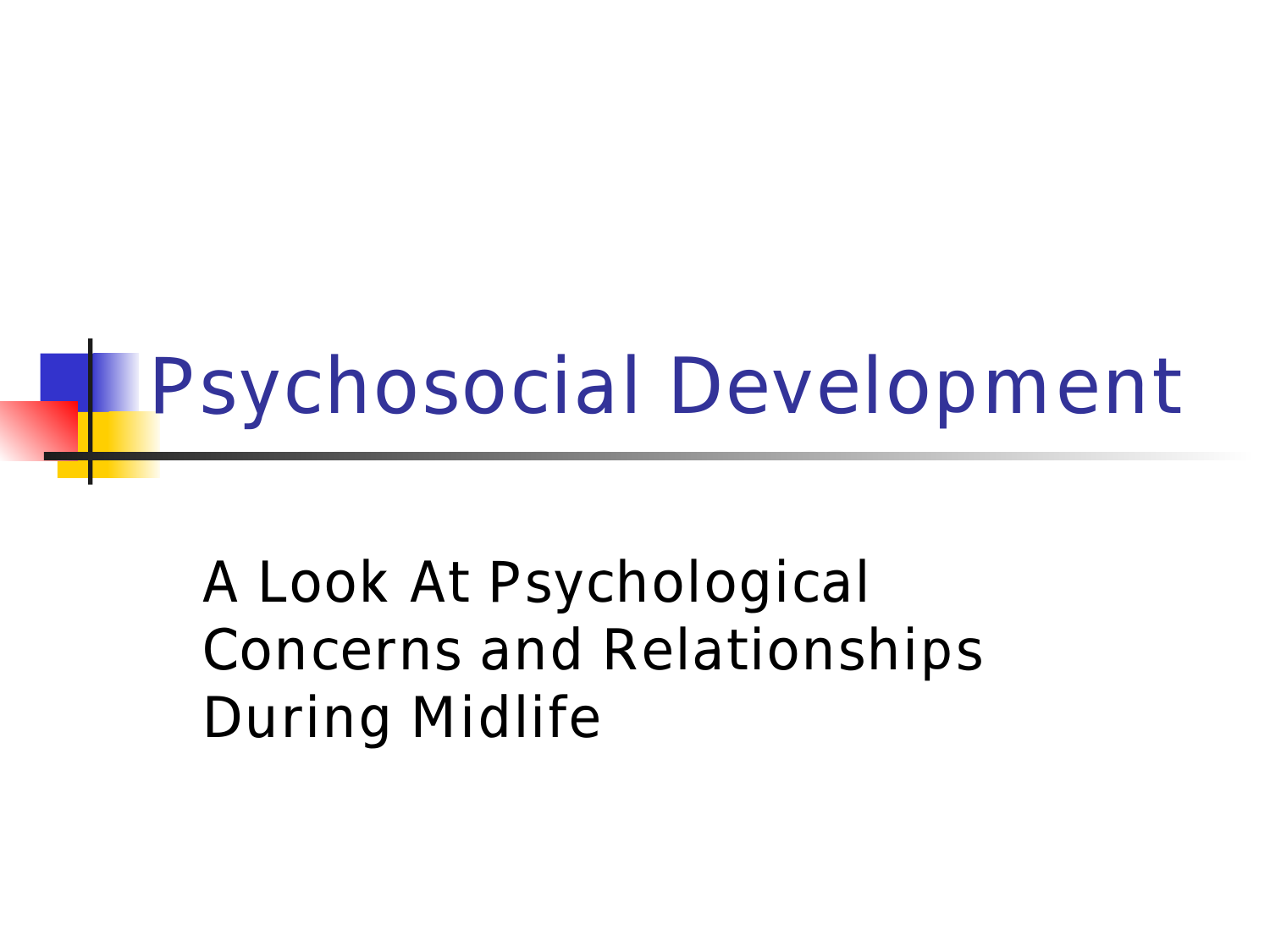

# Psychosocial Development
A Look At Psychological Concerns and Relationships During Midlife